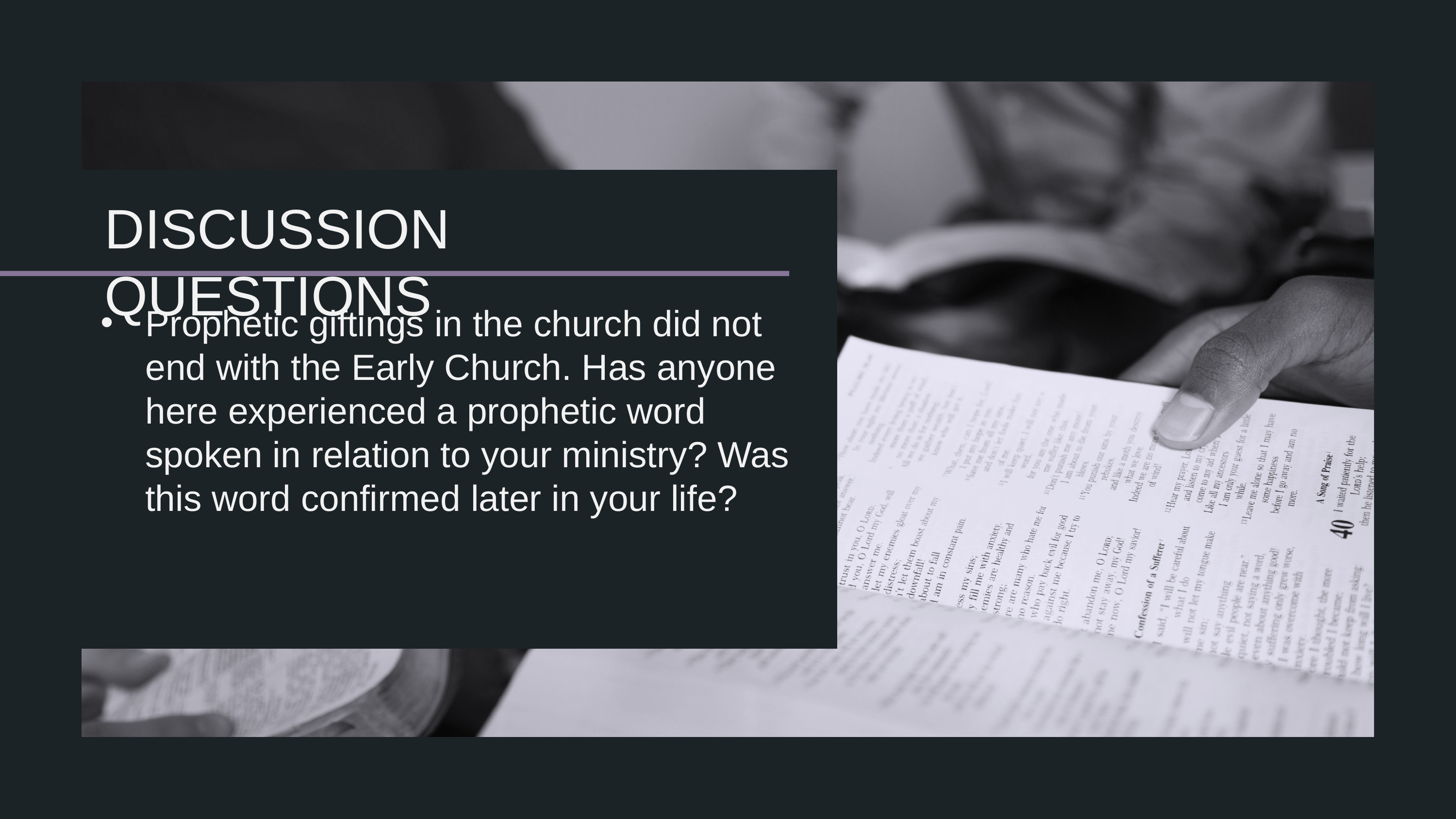

Prophetic giftings in the church did not end with the Early Church. Has anyone here experienced a prophetic word spoken in relation to your ministry? Was this word confirmed later in your life?